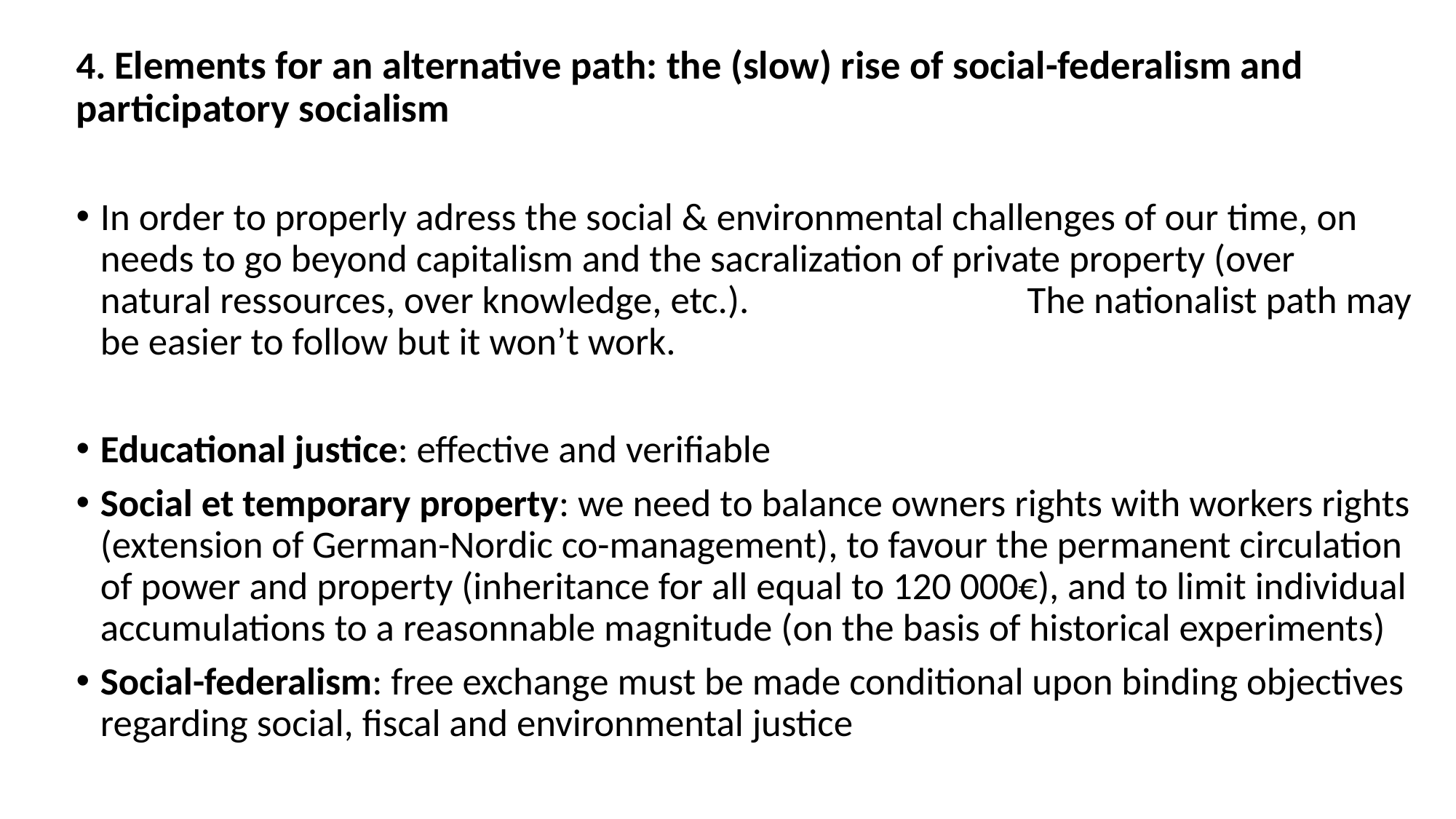

4. Elements for an alternative path: the (slow) rise of social-federalism and participatory socialism

In order to properly adress the social & environmental challenges of our time, on needs to go beyond capitalism and the sacralization of private property (over natural ressources, over knowledge, etc.).                                The nationalist path may be easier to follow but it won’t work.

Educational justice: effective and verifiable
Social et temporary property: we need to balance owners rights with workers rights (extension of German-Nordic co-management), to favour the permanent circulation of power and property (inheritance for all equal to 120 000€), and to limit individual accumulations to a reasonnable magnitude (on the basis of historical experiments)
Social-federalism: free exchange must be made conditional upon binding objectives regarding social, fiscal and environmental justice